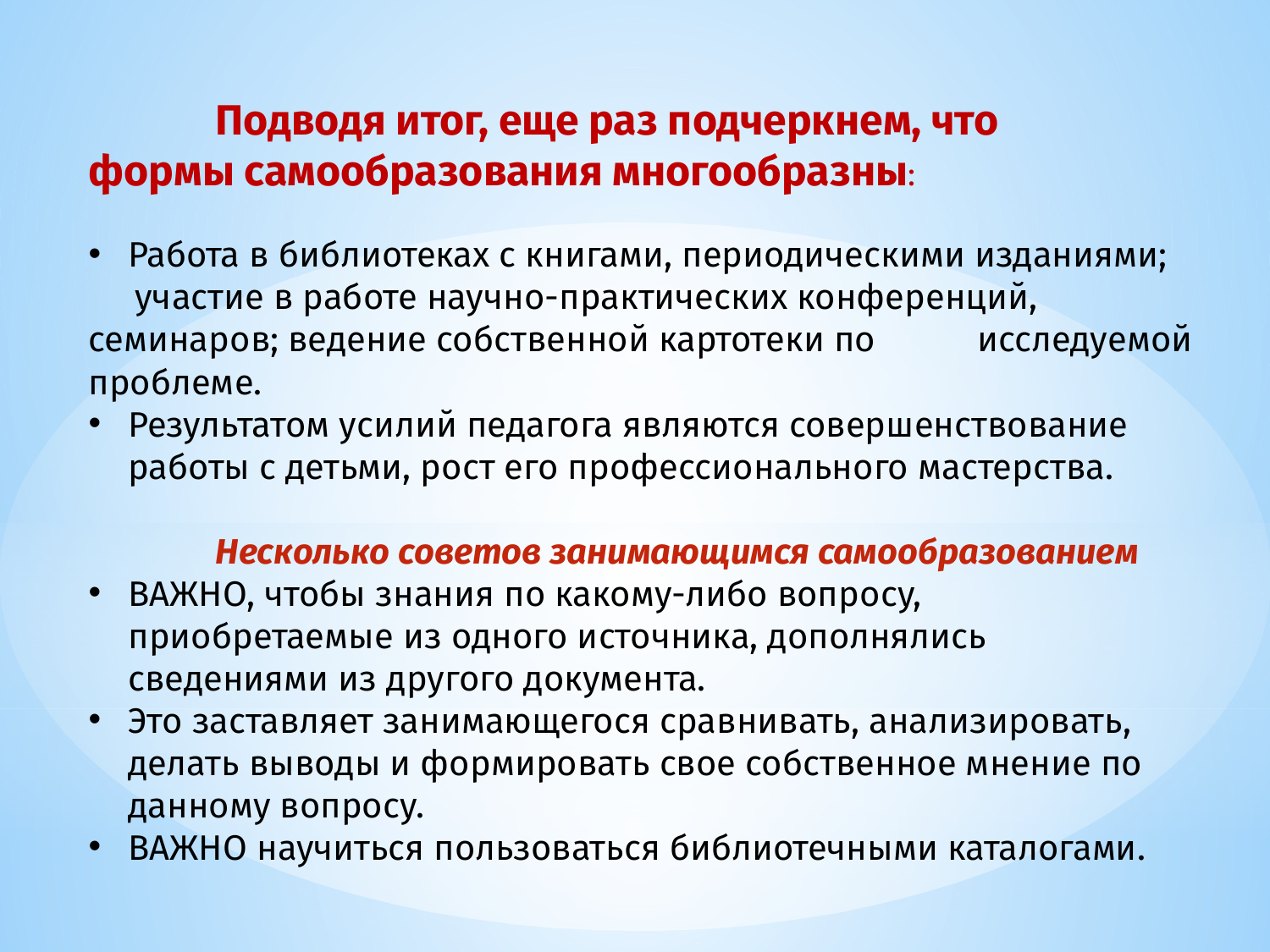

Подводя итог, еще раз подчеркнем, что   	формы самообразования многообразны:

Работа в библиотеках с книгами, периодическими изданиями;
     участие в работе научно-­практических конференций,      	семинаров; ведение собственной картотеки по  	исследуемой проблеме.
Результатом усилий педагога являются совершенствование работы с детьми, рост его профессионального мастерства.

	Несколько советов занимающимся самообразованием
ВАЖНО, чтобы знания по какому-­либо вопросу, приобретаемые из одного источника, дополнялись сведениями из другого документа.
Это заставляет занимающегося сравнивать, анализировать, делать выводы и формировать свое собственное мнение по данному вопросу.
ВАЖНО научиться пользоваться библиотечными каталогами.